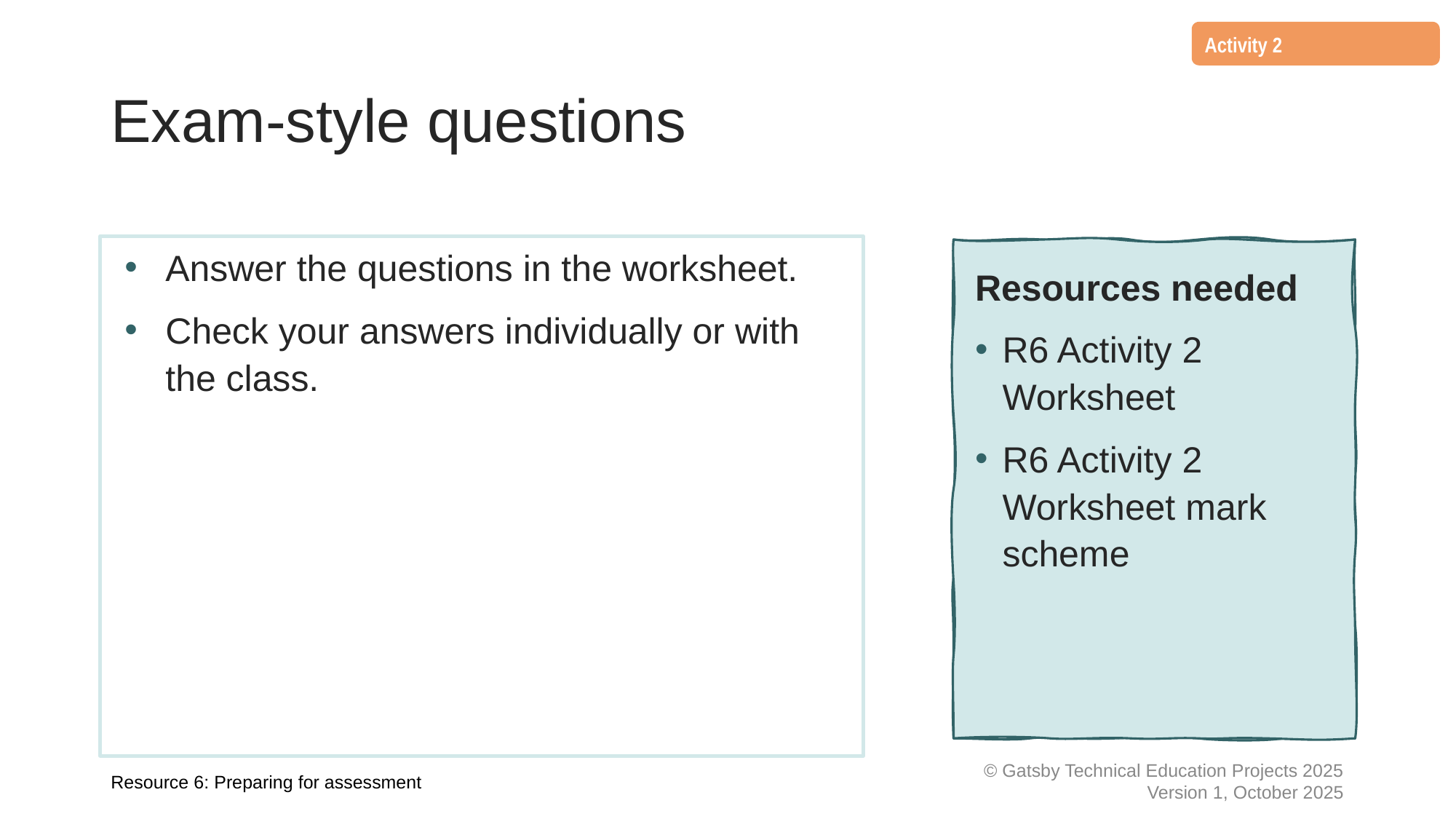

Activity 2
# Exam-style questions
Answer the questions in the worksheet.
Check your answers individually or with the class.
Resources needed
R6 Activity 2 Worksheet
R6 Activity 2 Worksheet mark scheme
Resource 6: Preparing for assessment